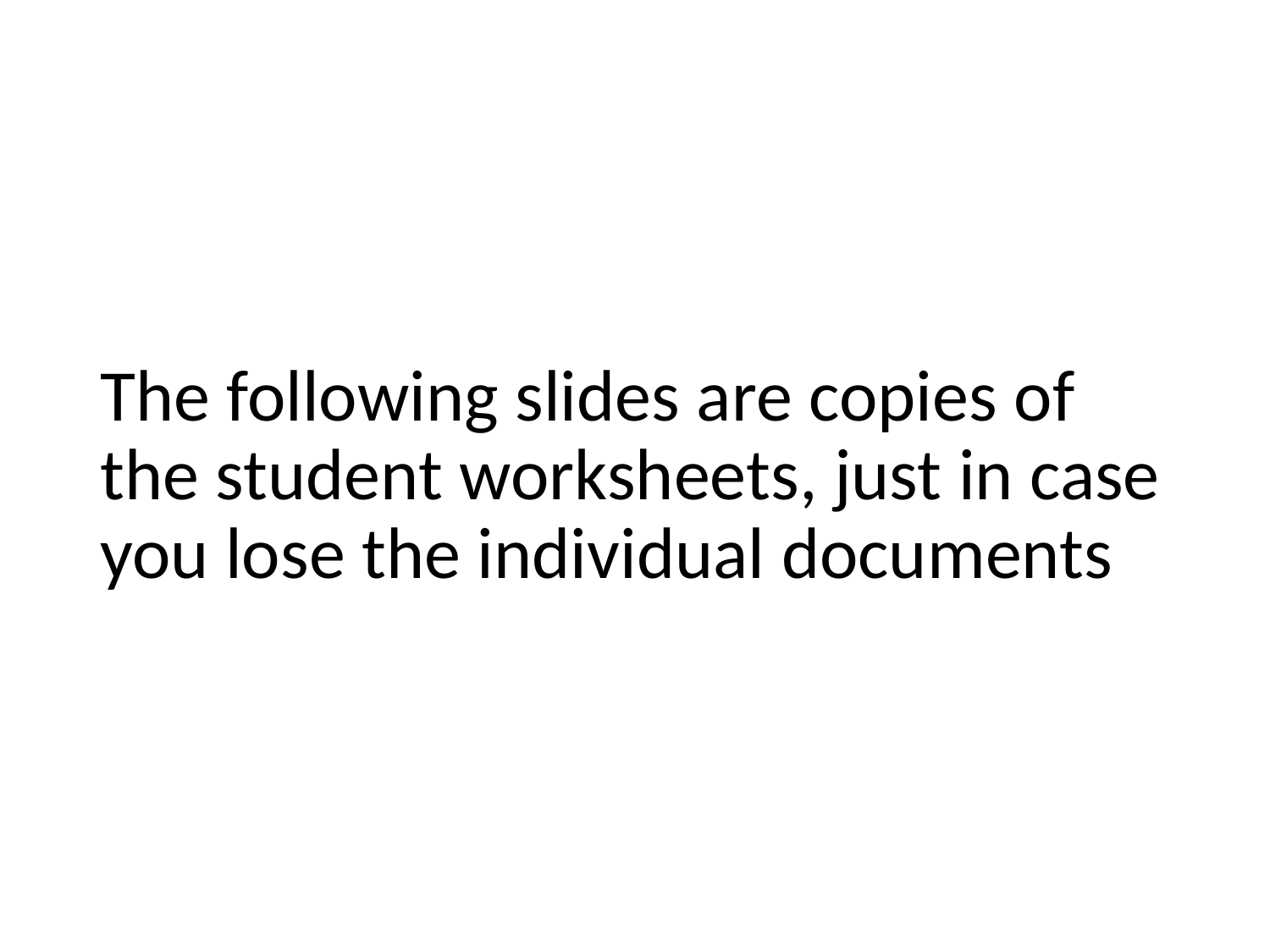

# The following slides are copies of the student worksheets, just in case you lose the individual documents